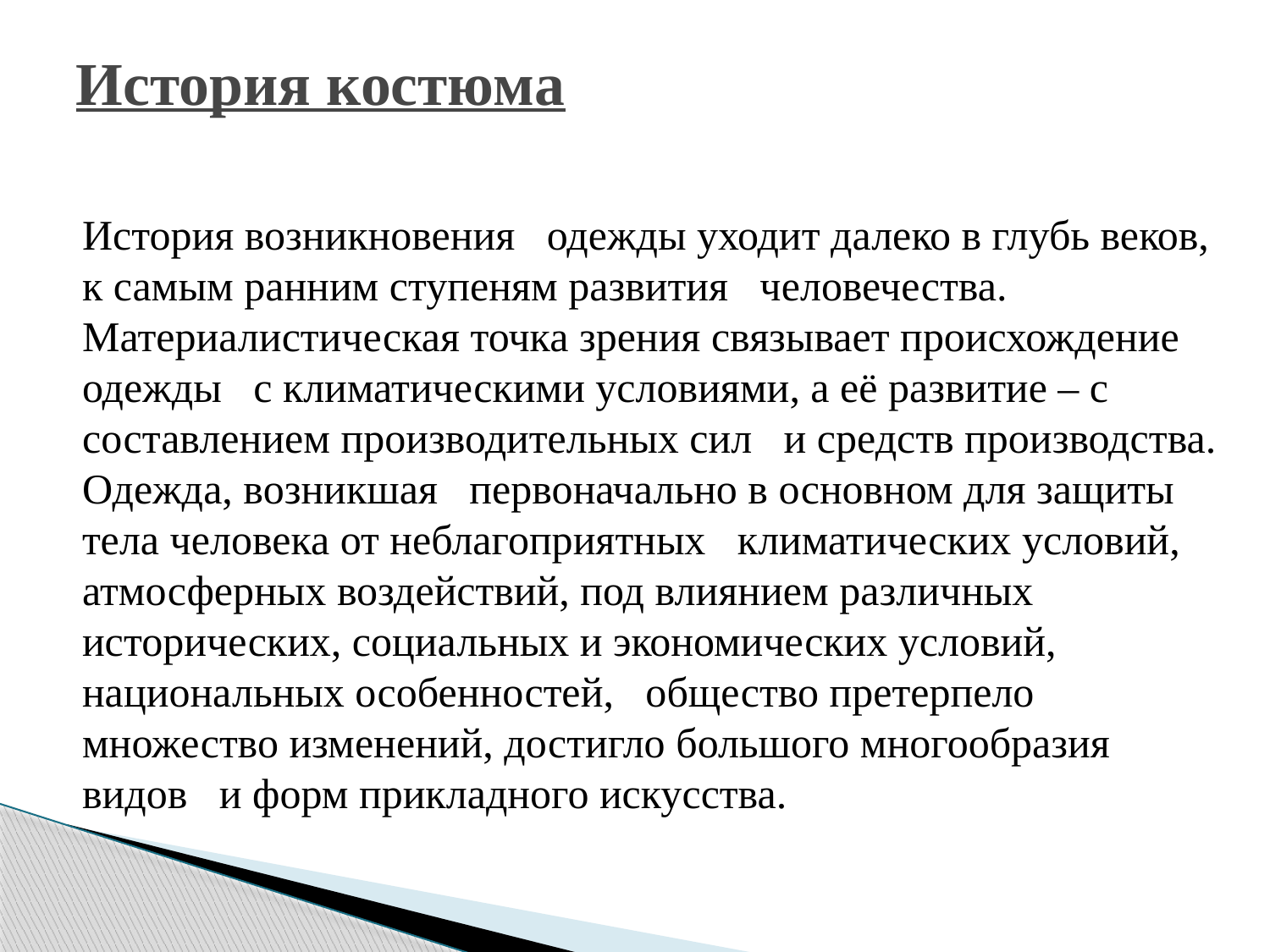

История костюма
История возникновения   одежды уходит далеко в глубь веков, к самым ранним ступеням развития   человечества. Материалистическая точка зрения связывает происхождение одежды   с климатическими условиями, а её развитие – с составлением производительных сил   и средств производства.
Одежда, возникшая   первоначально в основном для защиты тела человека от неблагоприятных   климатических условий, атмосферных воздействий, под влиянием различных   исторических, социальных и экономических условий, национальных особенностей,   общество претерпело множество изменений, достигло большого многообразия видов   и форм прикладного искусства.